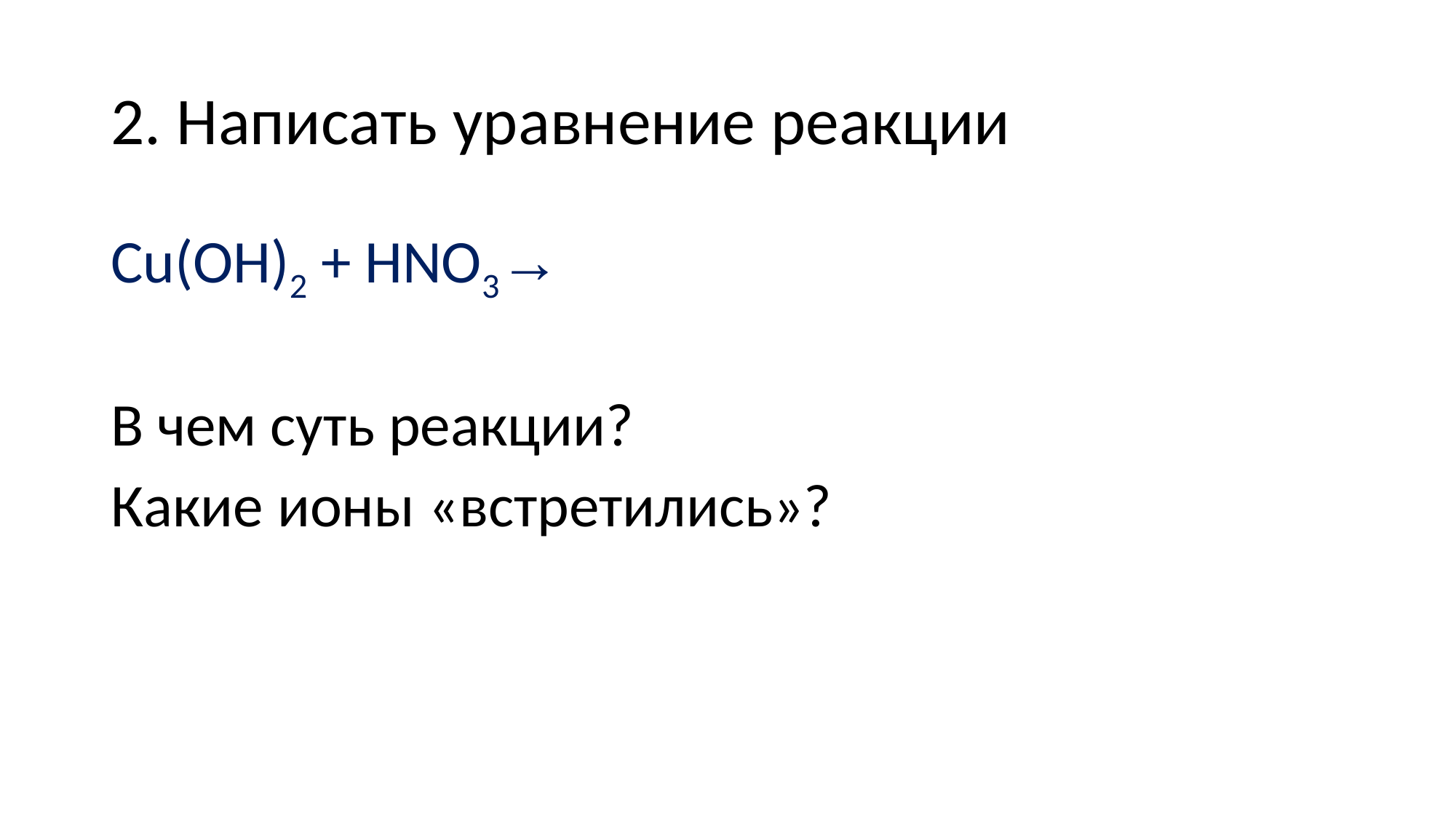

# 2. Написать уравнение реакции
Cu(OH)2 + HNO3→

В чем суть реакции?
Какие ионы «встретились»?